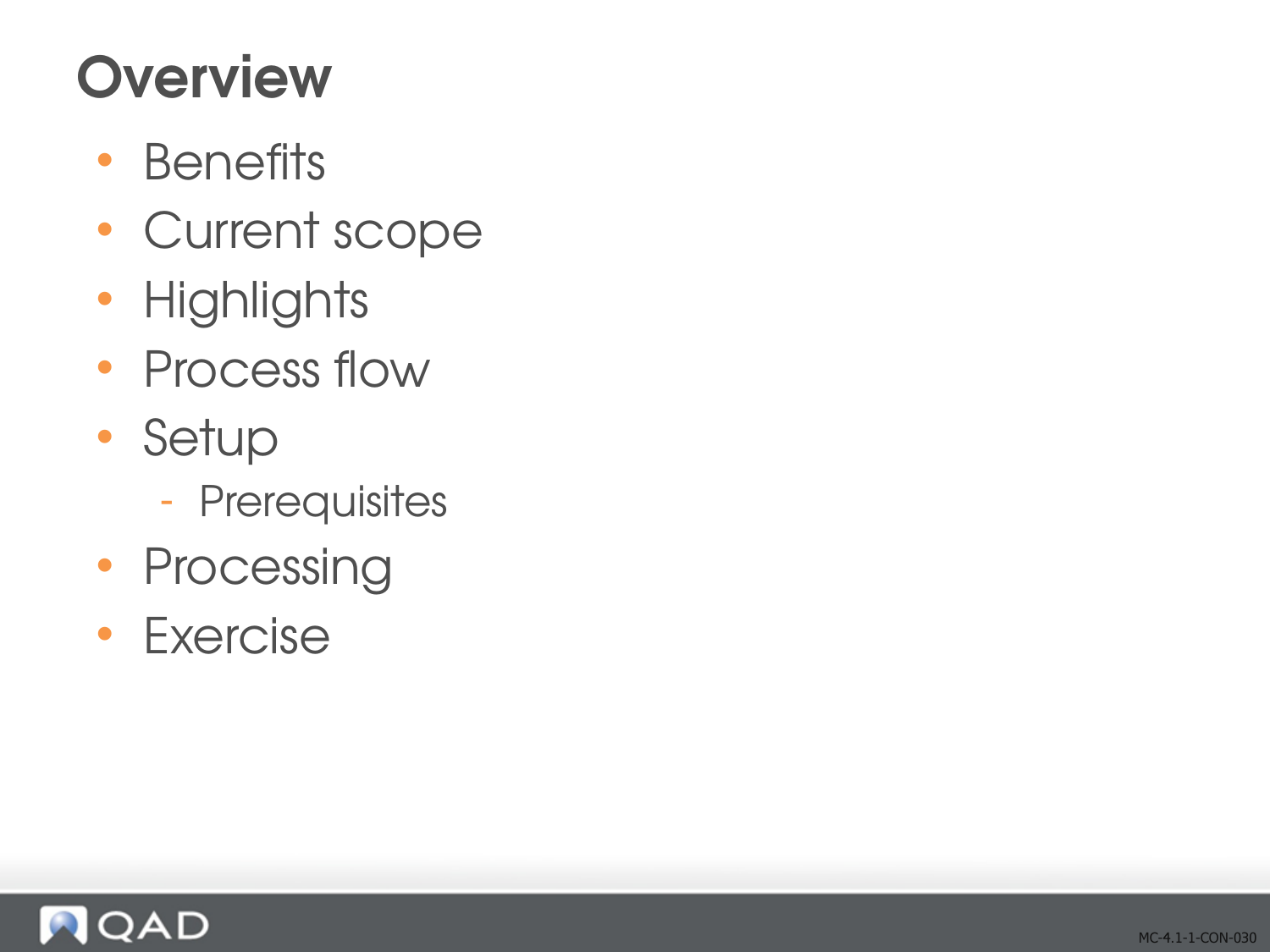

# Overview
Benefits
Current scope
Highlights
Process flow
Setup
Prerequisites
Processing
Exercise
MC-4.1-1-CON-030